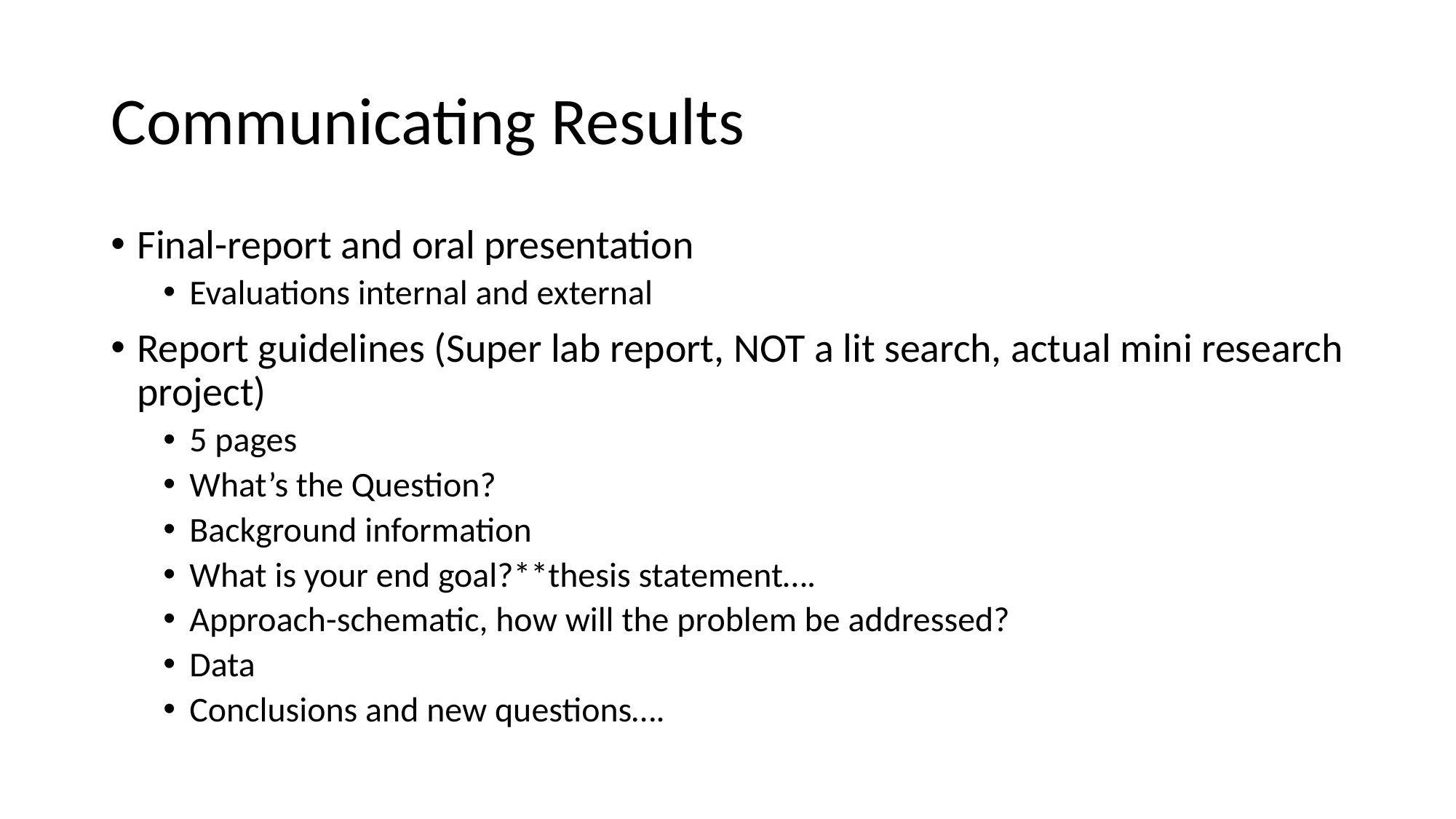

# Communicating Results
Final-report and oral presentation
Evaluations internal and external
Report guidelines (Super lab report, NOT a lit search, actual mini research project)
5 pages
What’s the Question?
Background information
What is your end goal?**thesis statement….
Approach-schematic, how will the problem be addressed?
Data
Conclusions and new questions….